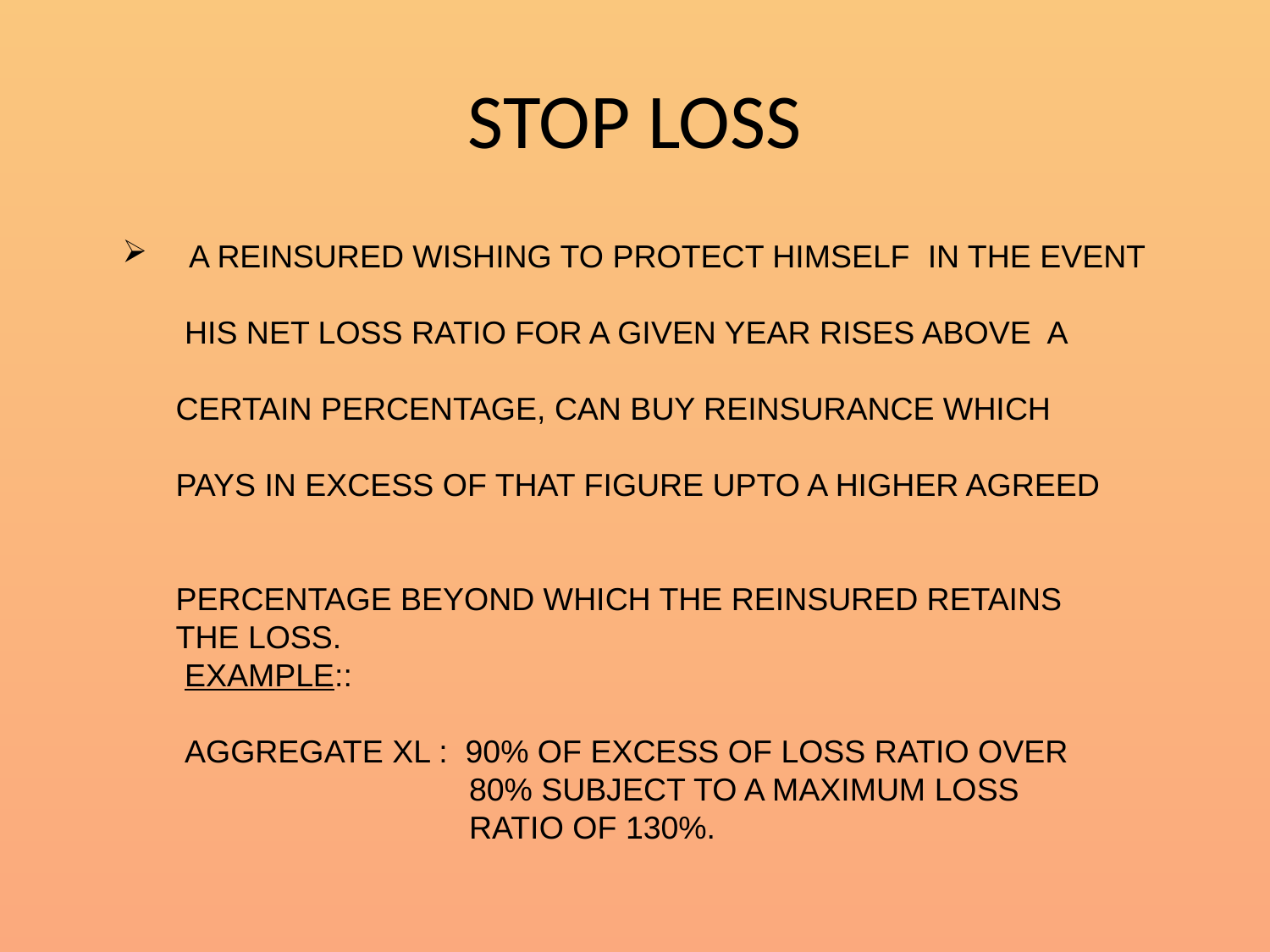

# STOP LOSS
   A REINSURED WISHING TO PROTECT HIMSELF  IN THE EVENT

       HIS NET LOSS RATIO FOR A GIVEN YEAR RISES ABOVE  A

      CERTAIN PERCENTAGE, CAN BUY REINSURANCE WHICH

      PAYS IN EXCESS OF THAT FIGURE UPTO A HIGHER AGREED

      PERCENTAGE BEYOND WHICH THE REINSURED RETAINS
      THE LOSS.
       EXAMPLE::

       AGGREGATE XL :  90% OF EXCESS OF LOSS RATIO OVER
                                       80% SUBJECT TO A MAXIMUM LOSS
                                       RATIO OF 130%.